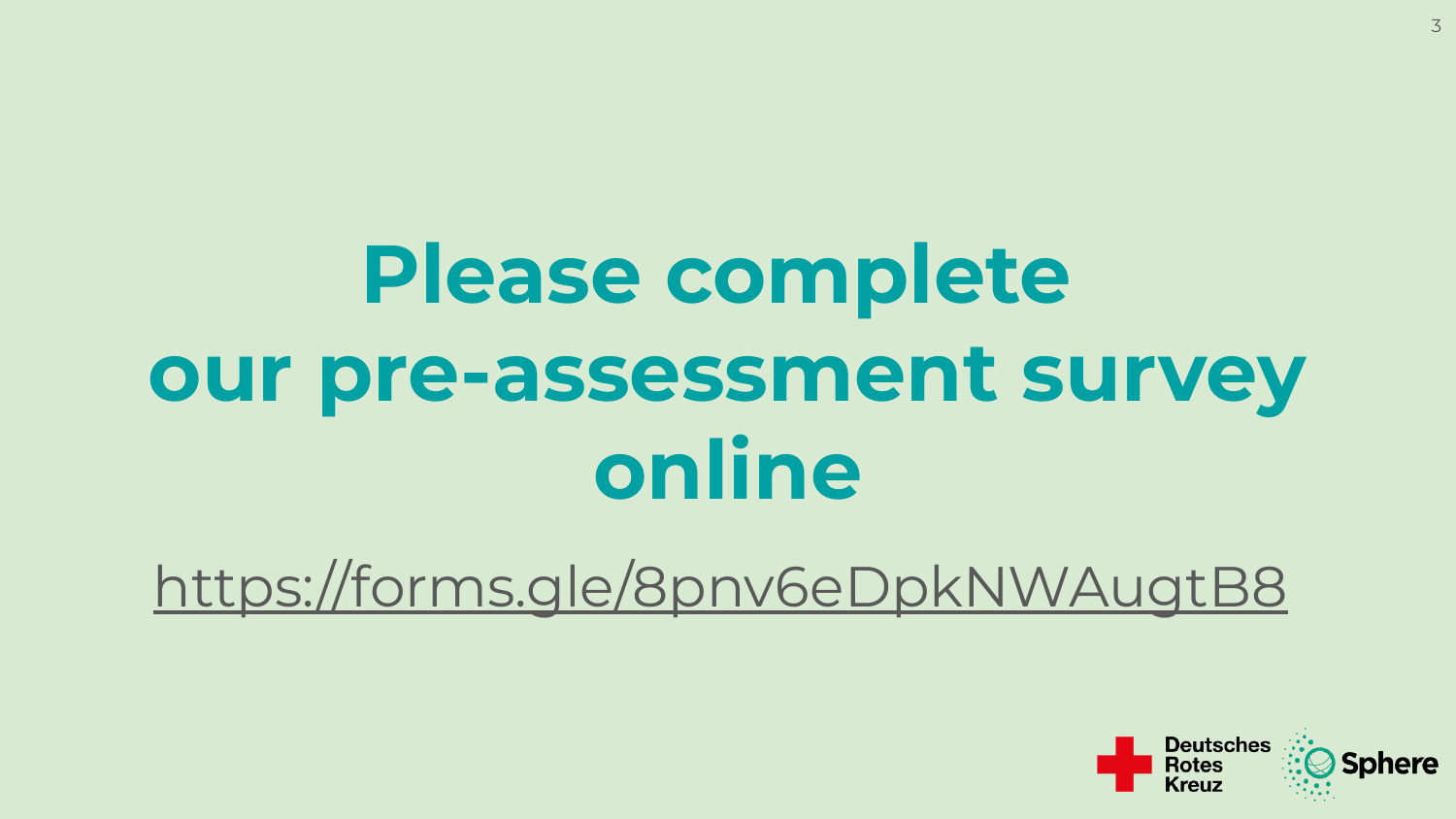

3
# Please complete our pre-assessment survey online
https://forms.gle/8pnv6eDpkNWAugtB8